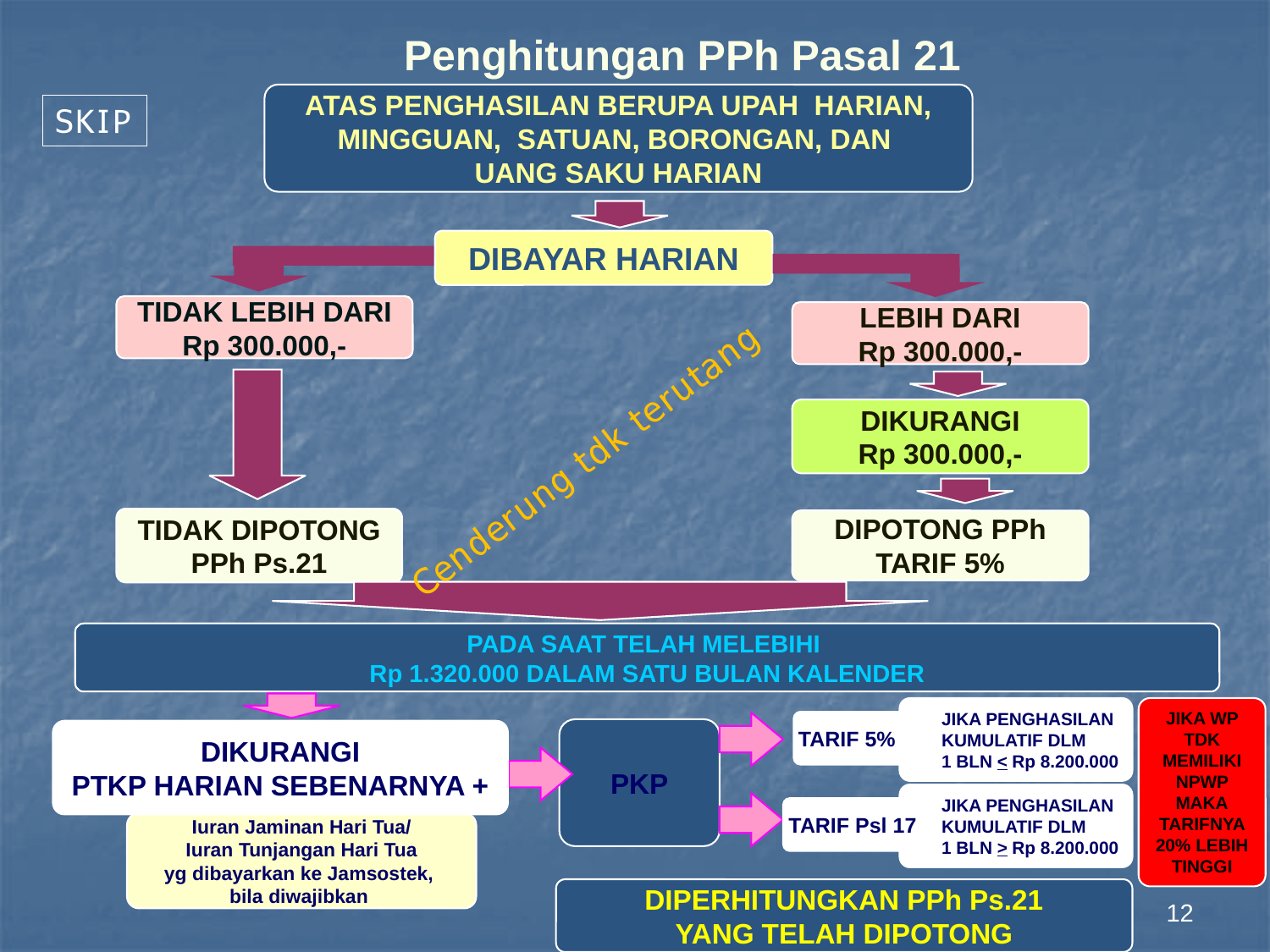

Penghitungan PPh Pasal 21
ATAS PENGHASILAN BERUPA UPAH  HARIAN,
MINGGUAN,  SATUAN, BORONGAN, DAN
UANG SAKU HARIAN
SKIP

DIBAYAR HARIAN

TIDAK LEBIH DARI
Rp 300.000,-
LEBIH DARI
Rp 300.000,-

DIKURANGI
Rp 300.000,-
Cenderung tdk terutang

TIDAK DIPOTONG
PPh Ps.21
DIPOTONG PPh
TARIF 5%

PADA SAAT TELAH MELEBIHI
Rp 1.320.000 DALAM SATU BULAN KALENDER

JIKA PENGHASILAN
KUMULATIF DLM
1 BLN < Rp 8.200.000
JIKA WP TDK MEMILIKI NPWP MAKA
TARIFNYA 20% LEBIH TINGGI
TARIF 5%

PKP
DIKURANGI
PTKP HARIAN SEBENARNYA +

JIKA PENGHASILAN
KUMULATIF DLM
1 BLN > Rp 8.200.000

TARIF Psl 17
Iuran Jaminan Hari Tua/
Iuran Tunjangan Hari Tua
yg dibayarkan ke Jamsostek,
bila diwajibkan

12
DIPERHITUNGKAN PPh Ps.21
YANG TELAH DIPOTONG